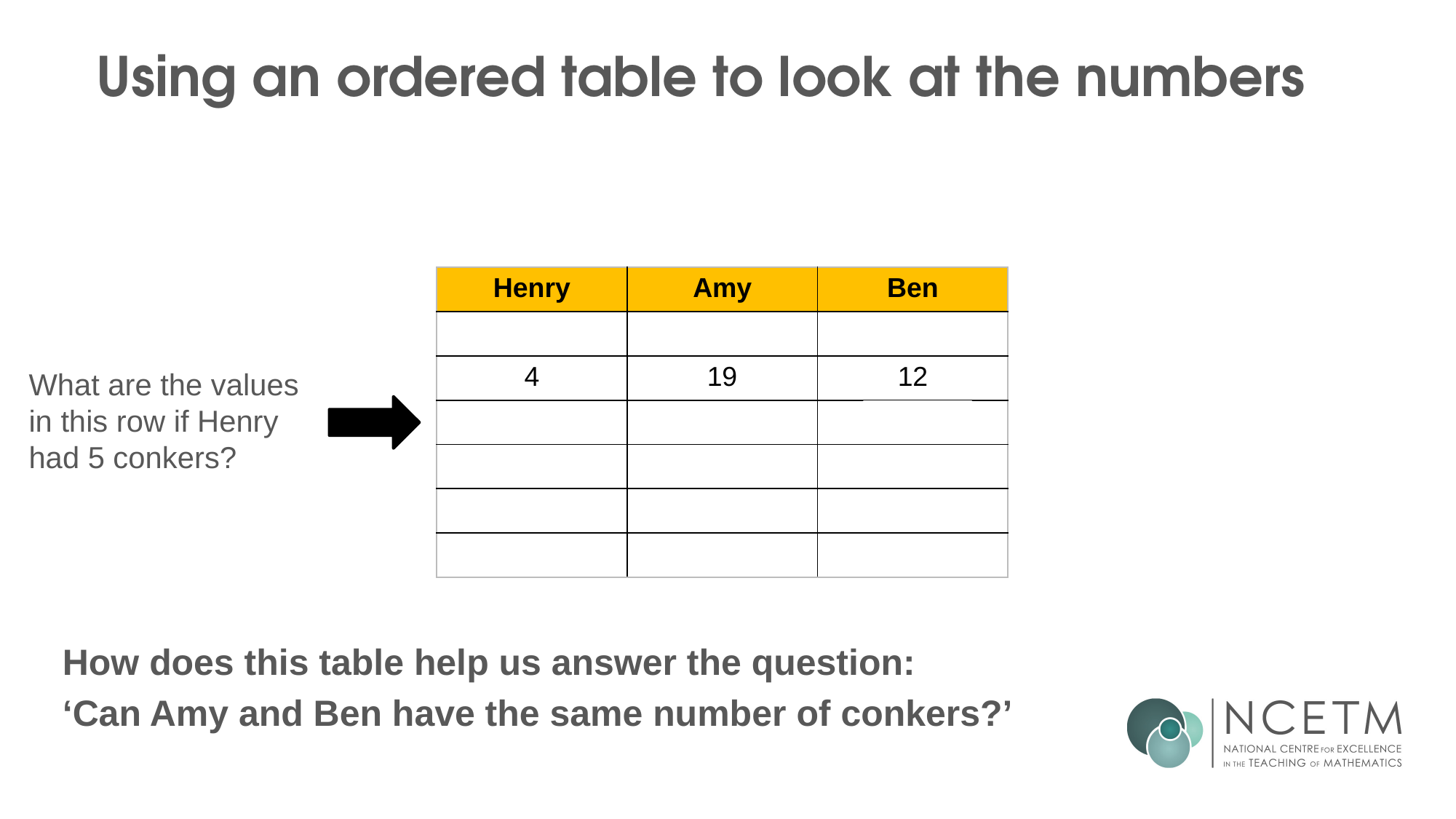

Using an ordered table to look at the numbers
| Henry | Amy | Ben |
| --- | --- | --- |
|  |  |  |
| 4 | 19 | 12 |
| 5 | 20 | 15 |
|  |  |  |
|  |  |  |
|  |  |  |
What are the values in this row if Henry had 5 conkers?

How does this table help us answer the question:
‘Can Amy and Ben have the same number of conkers?’